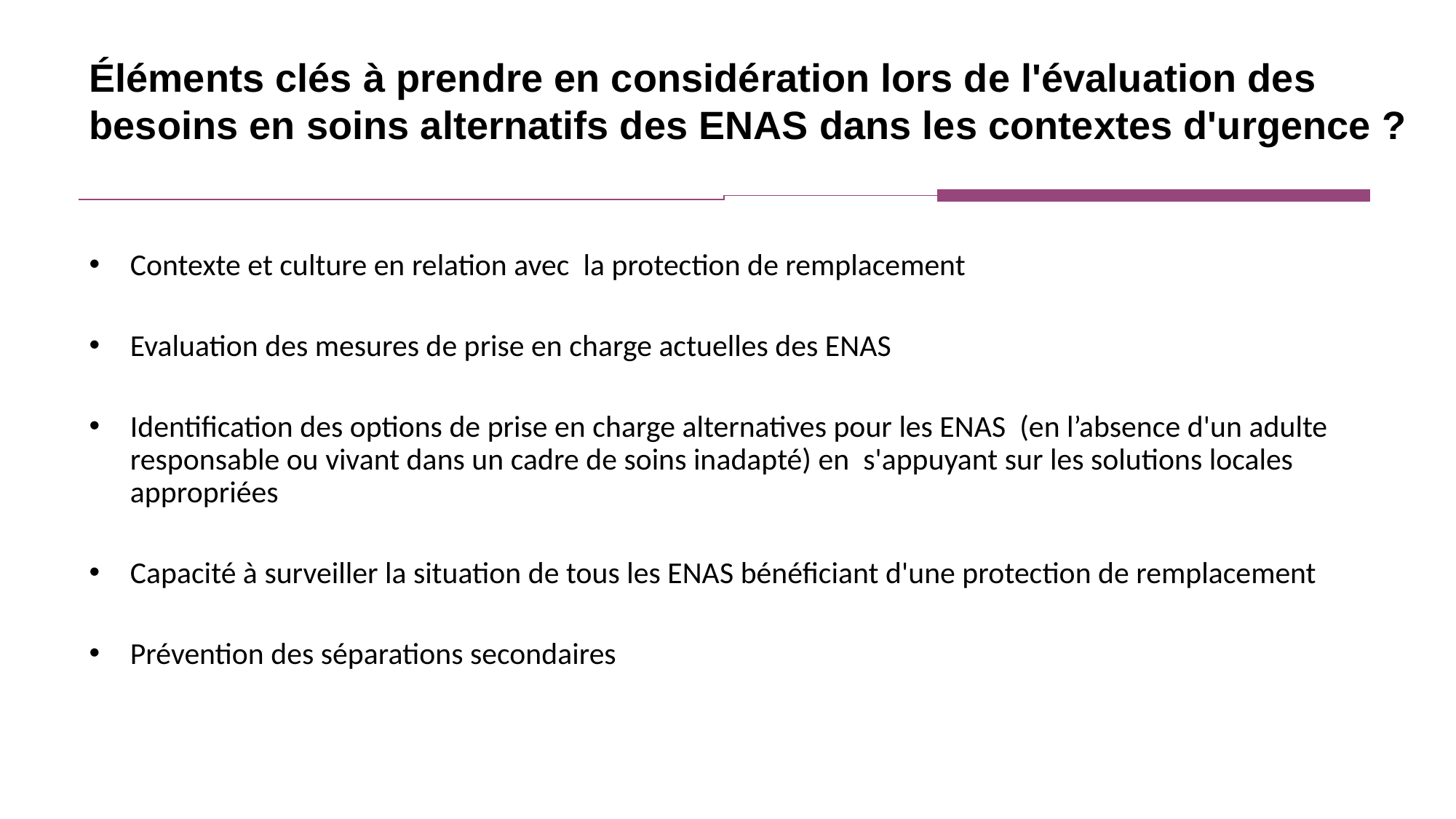

Éléments clés à prendre en considération lors de l'évaluation des besoins en soins alternatifs des ENAS dans les contextes d'urgence ?

Contexte et culture en relation avec  la protection de remplacement
Evaluation des mesures de prise en charge actuelles des ENAS
Identification des options de prise en charge alternatives pour les ENAS  (en l’absence d'un adulte responsable ou vivant dans un cadre de soins inadapté) en  s'appuyant sur les solutions locales appropriées
Capacité à surveiller la situation de tous les ENAS bénéficiant d'une protection de remplacement
Prévention des séparations secondaires